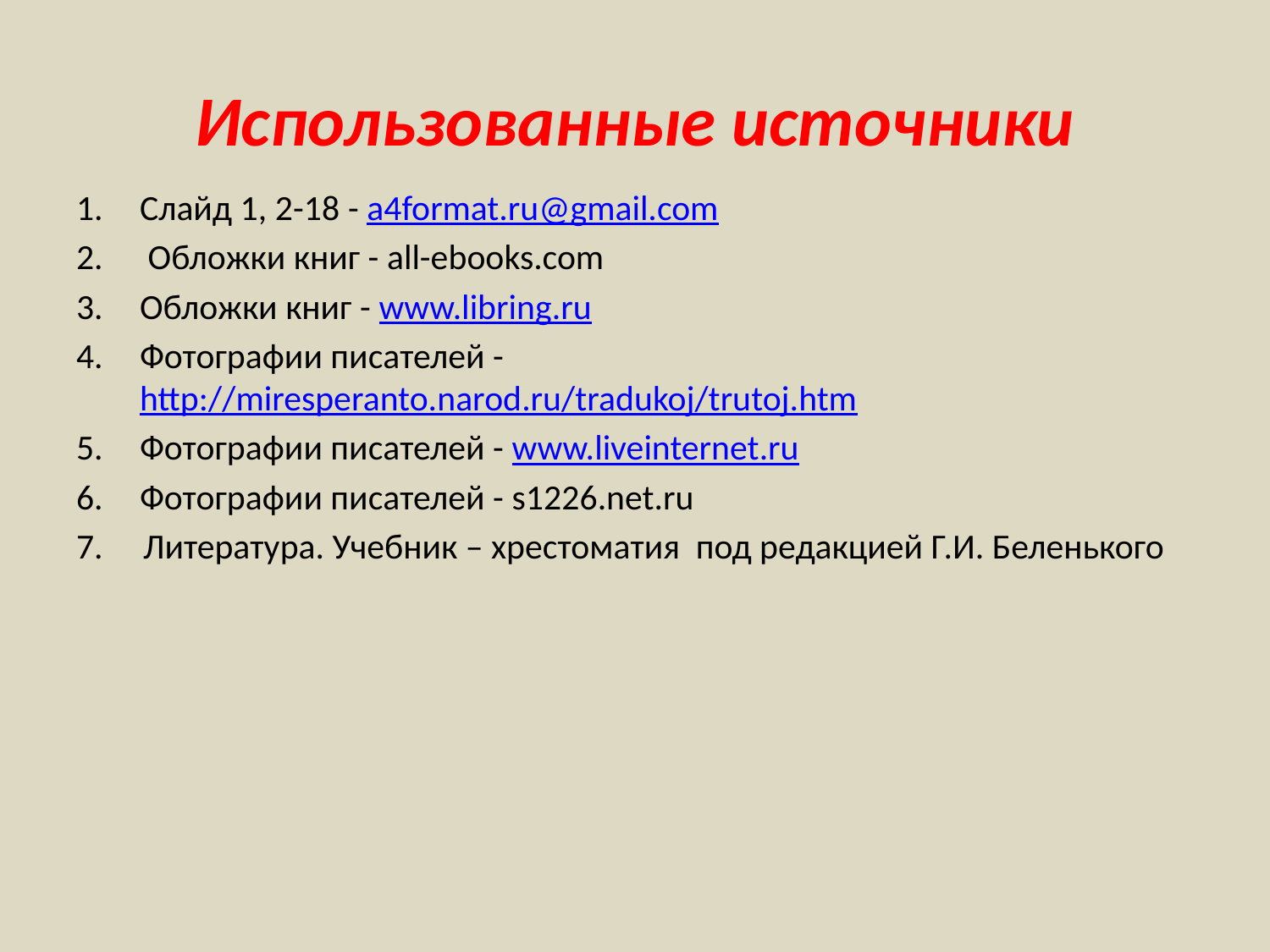

# Использованные источники
Слайд 1, 2-18 - a4format.ru@gmail.com
 Обложки книг - all-ebooks.com
Обложки книг - www.libring.ru
Фотографии писателей - http://miresperanto.narod.ru/tradukoj/trutoj.htm
Фотографии писателей - www.liveinternet.ru
Фотографии писателей - s1226.net.ru
7.     Литература. Учебник – хрестоматия  под редакцией Г.И. Беленького